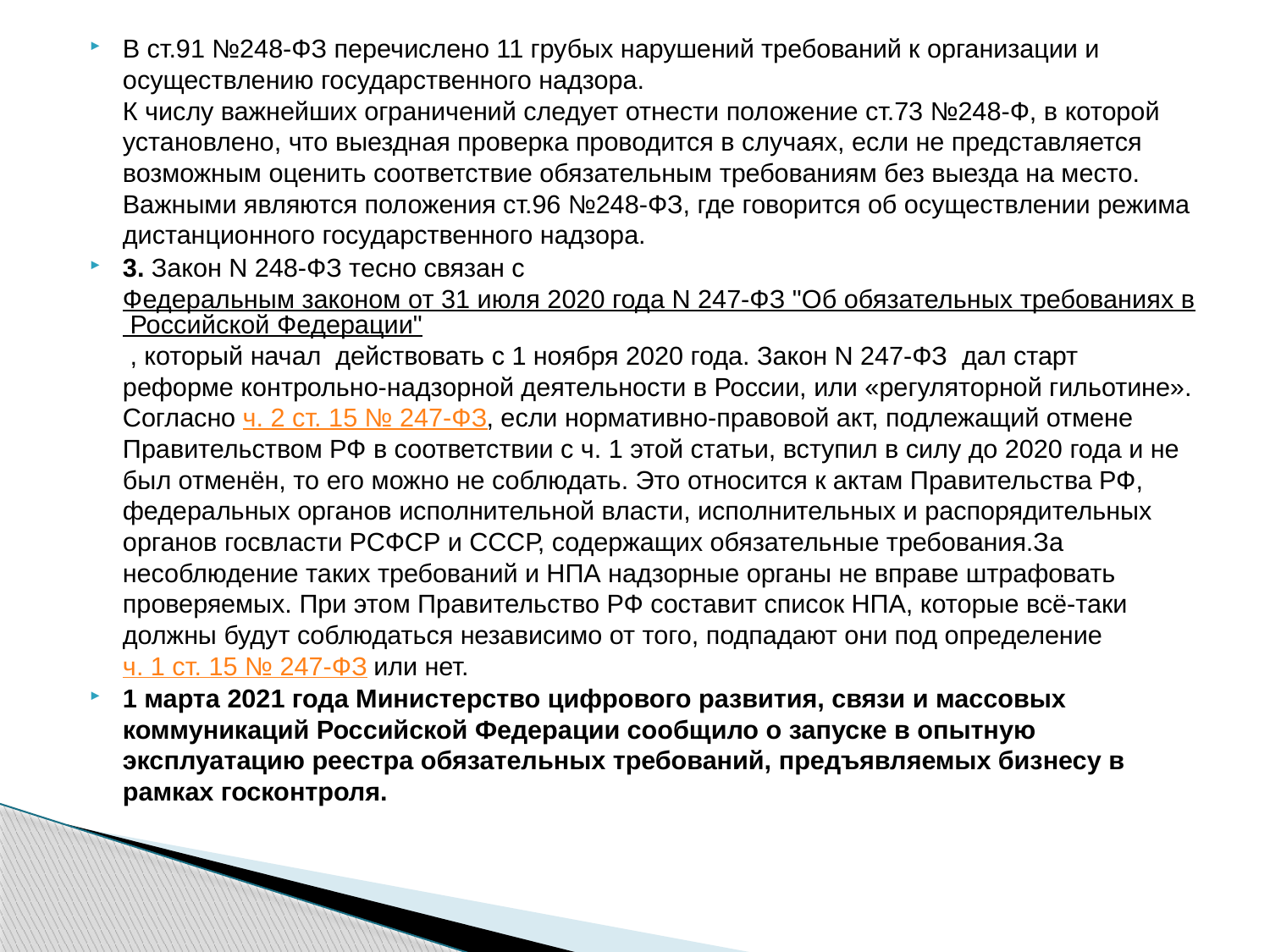

В ст.91 №248-ФЗ перечислено 11 грубых нарушений требований к организации и осуществлению государственного надзора.
К числу важнейших ограничений следует отнести положение ст.73 №248-Ф, в которой установлено, что выездная проверка проводится в случаях, если не представляется возможным оценить соответствие обязательным требованиям без выезда на место.
Важными являются положения ст.96 №248-ФЗ, где говорится об осуществлении режима дистанционного государственного надзора.
3. Закон N 248-ФЗ тесно связан с Федеральным законом от 31 июля 2020 года N 247-ФЗ "Об обязательных требованиях в Российской Федерации" , который начал  действовать с 1 ноября 2020 года. Закон N 247-ФЗ  дал старт реформе контрольно-надзорной деятельности в России, или «регуляторной гильотине». Согласно ч. 2 ст. 15 № 247-ФЗ, если нормативно-правовой акт, подлежащий отмене Правительством РФ в соответствии с ч. 1 этой статьи, вступил в силу до 2020 года и не был отменён, то его можно не соблюдать. Это относится к актам Правительства РФ, федеральных органов исполнительной власти, исполнительных и распорядительных органов госвласти РСФСР и СССР, содержащих обязательные требования.За несоблюдение таких требований и НПА надзорные органы не вправе штрафовать проверяемых. При этом Правительство РФ составит список НПА, которые всё-таки должны будут соблюдаться независимо от того, подпадают они под определение ч. 1 ст. 15 № 247-ФЗ или нет.
1 марта 2021 года Министерство цифрового развития, связи и массовых коммуникаций Российской Федерации сообщило о запуске в опытную эксплуатацию реестра обязательных требований, предъявляемых бизнесу в рамках госконтроля.